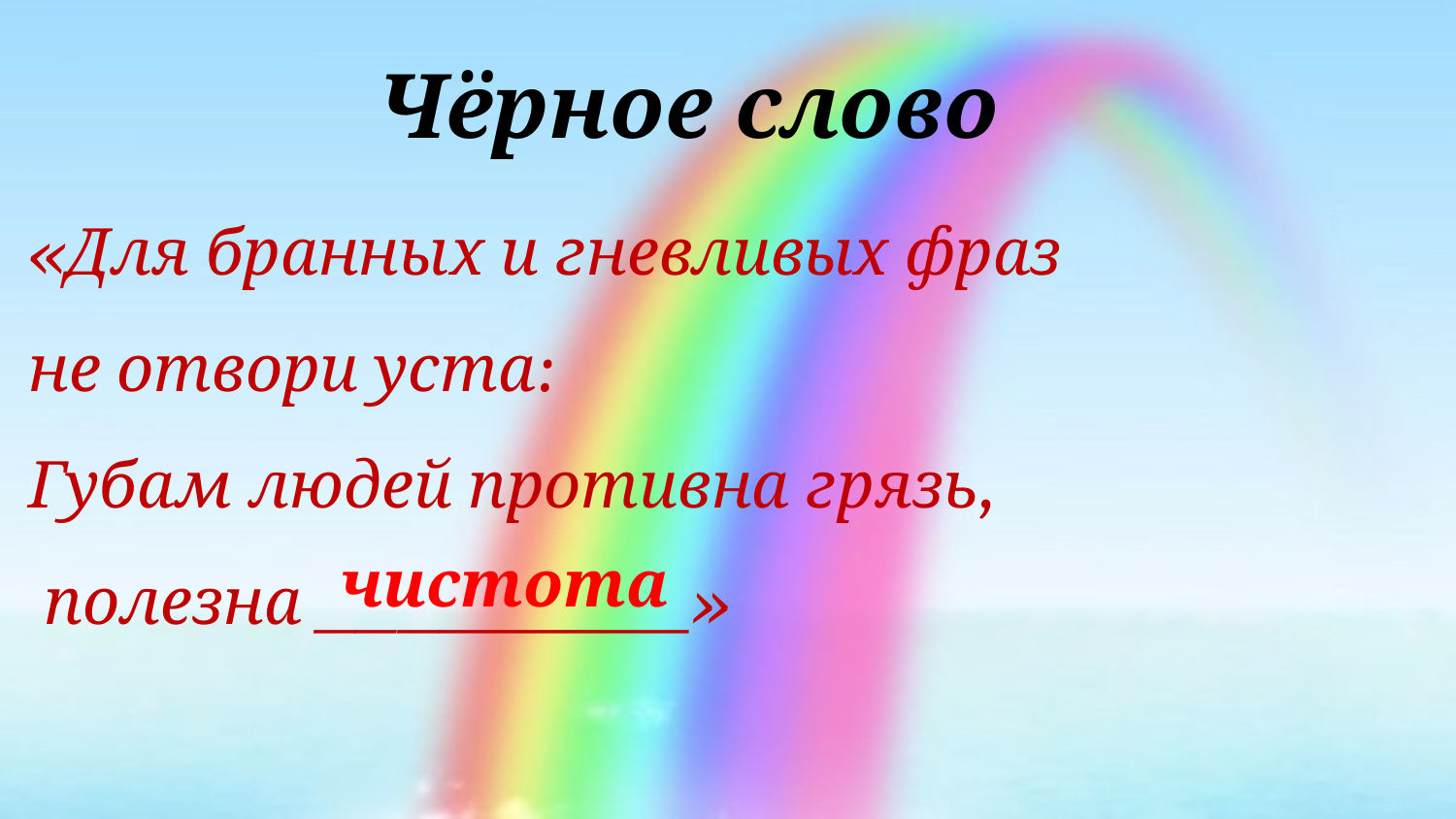

Чёрное слово
«Для бранных и гневливых фраз
не отвори уста:
Губам людей противна грязь,
 полезна _________»
чистота